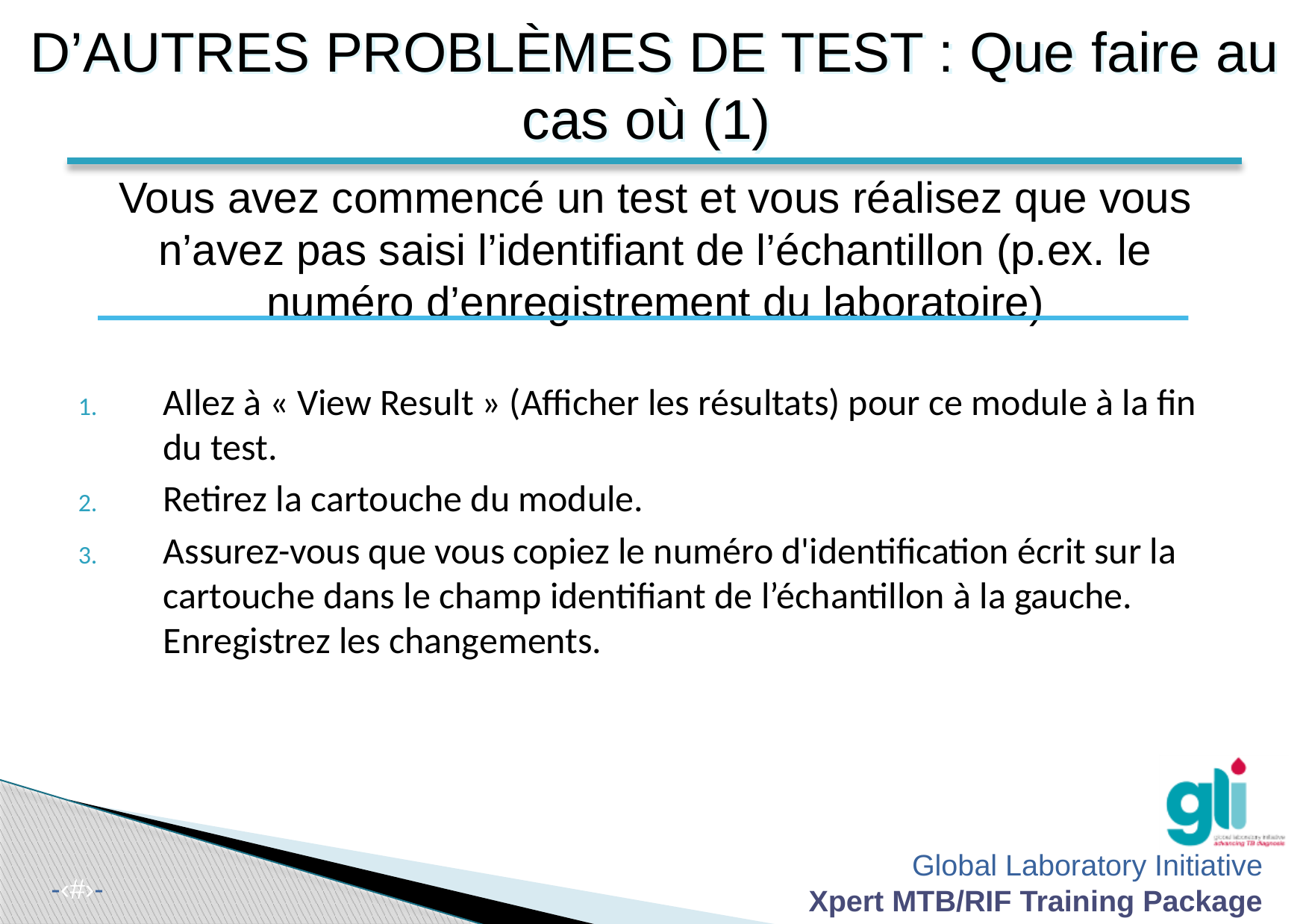

D’AUTRES PROBLÈMES DE TEST : Que faire au cas où (1)
Vous avez commencé un test et vous réalisez que vous n’avez pas saisi l’identifiant de l’échantillon (p.ex. le numéro d’enregistrement du laboratoire)

Allez à « View Result » (Afficher les résultats) pour ce module à la fin du test.
Retirez la cartouche du module.
Assurez-vous que vous copiez le numéro d'identification écrit sur la cartouche dans le champ identifiant de l’échantillon à la gauche. Enregistrez les changements.